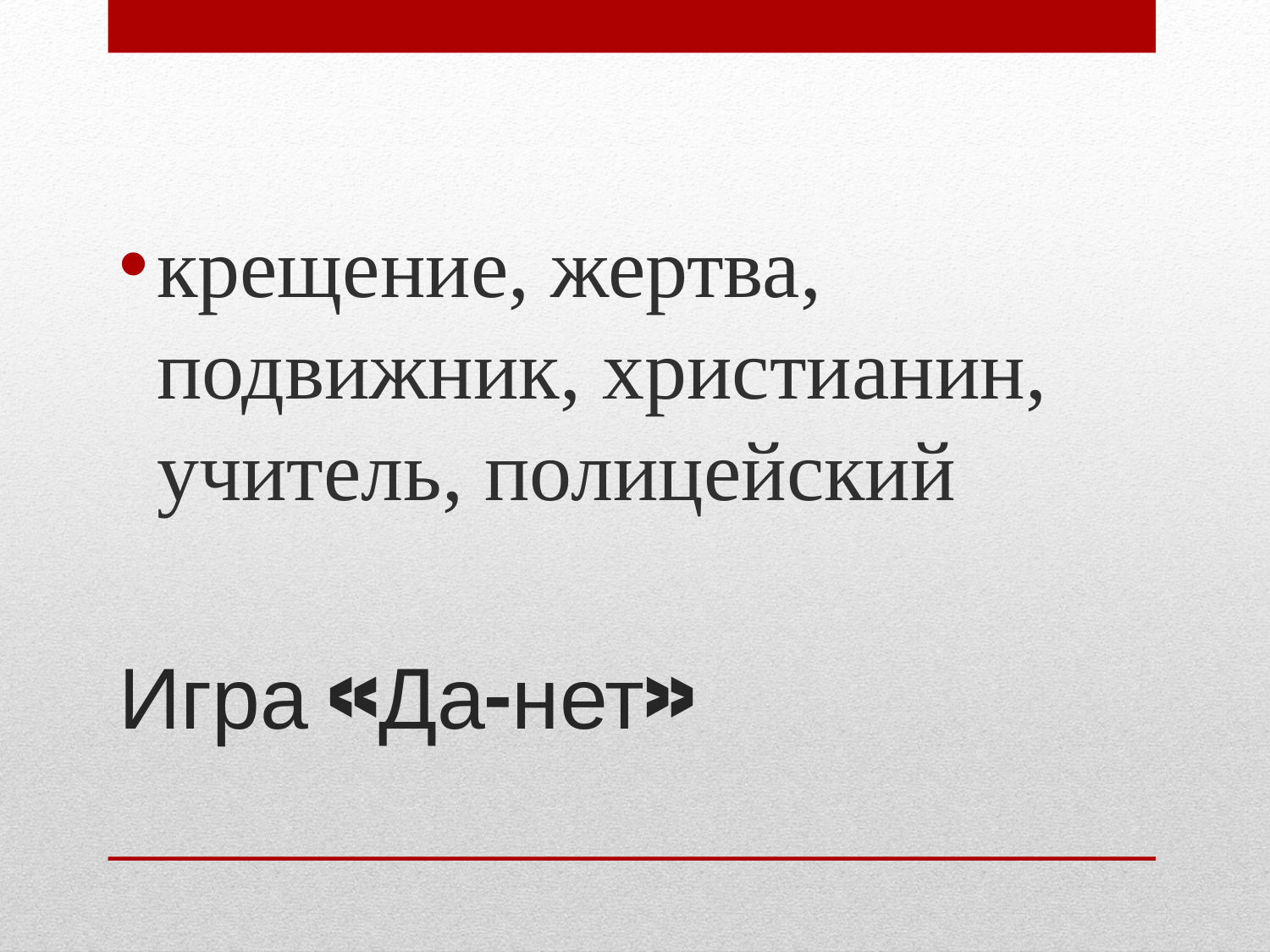

крещение, жертва, подвижник, христианин, учитель, полицейский
# Игра «Да-нет»